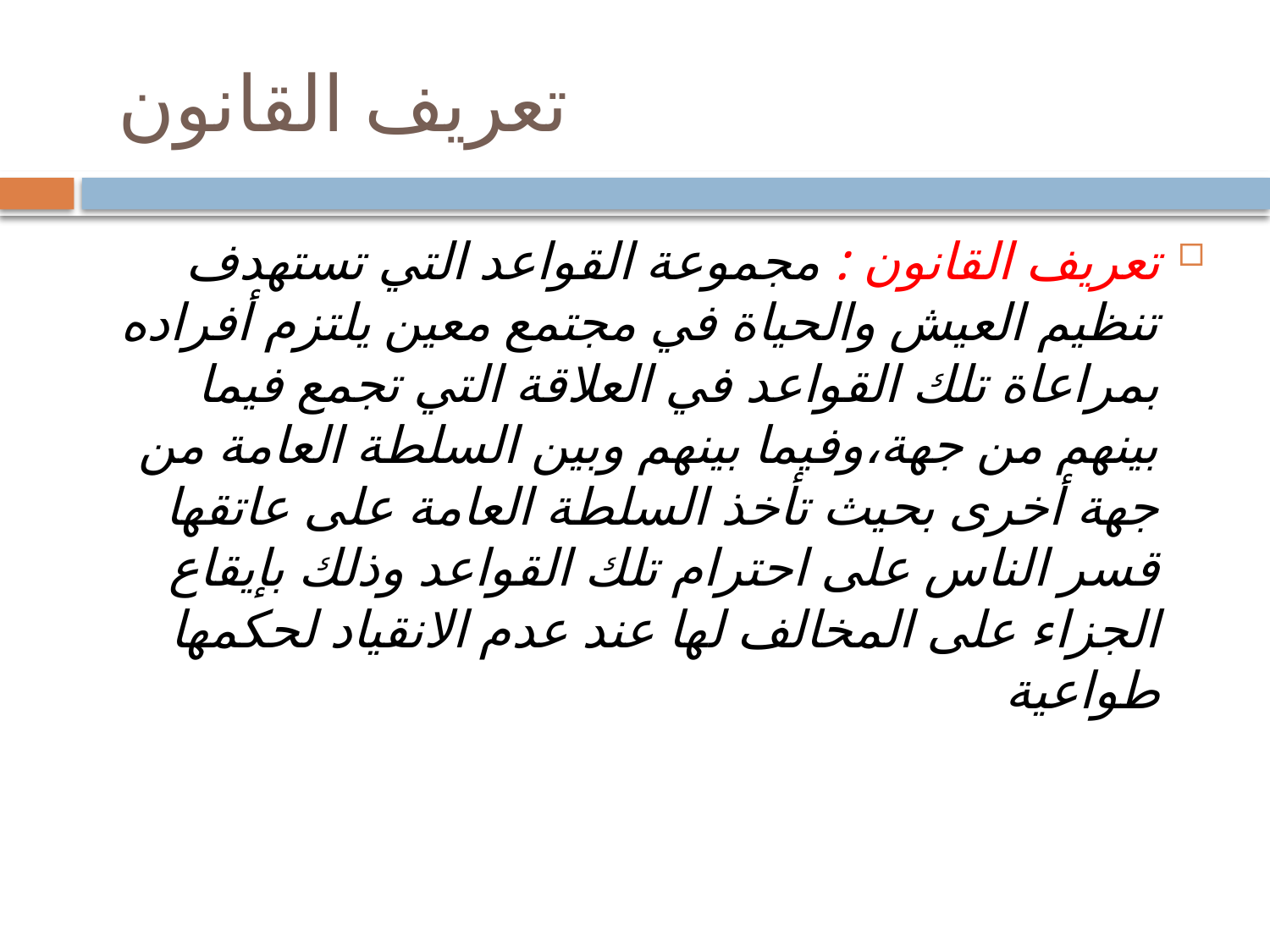

# تعريف القانون
تعريف القانون : مجموعة القواعد التي تستهدف تنظيم العيش والحياة في مجتمع معين يلتزم أفراده بمراعاة تلك القواعد في العلاقة التي تجمع فيما بينهم من جهة،وفيما بينهم وبين السلطة العامة من جهة أخرى بحيث تأخذ السلطة العامة على عاتقها قسر الناس على احترام تلك القواعد وذلك بإيقاع الجزاء على المخالف لها عند عدم الانقياد لحكمها طواعية